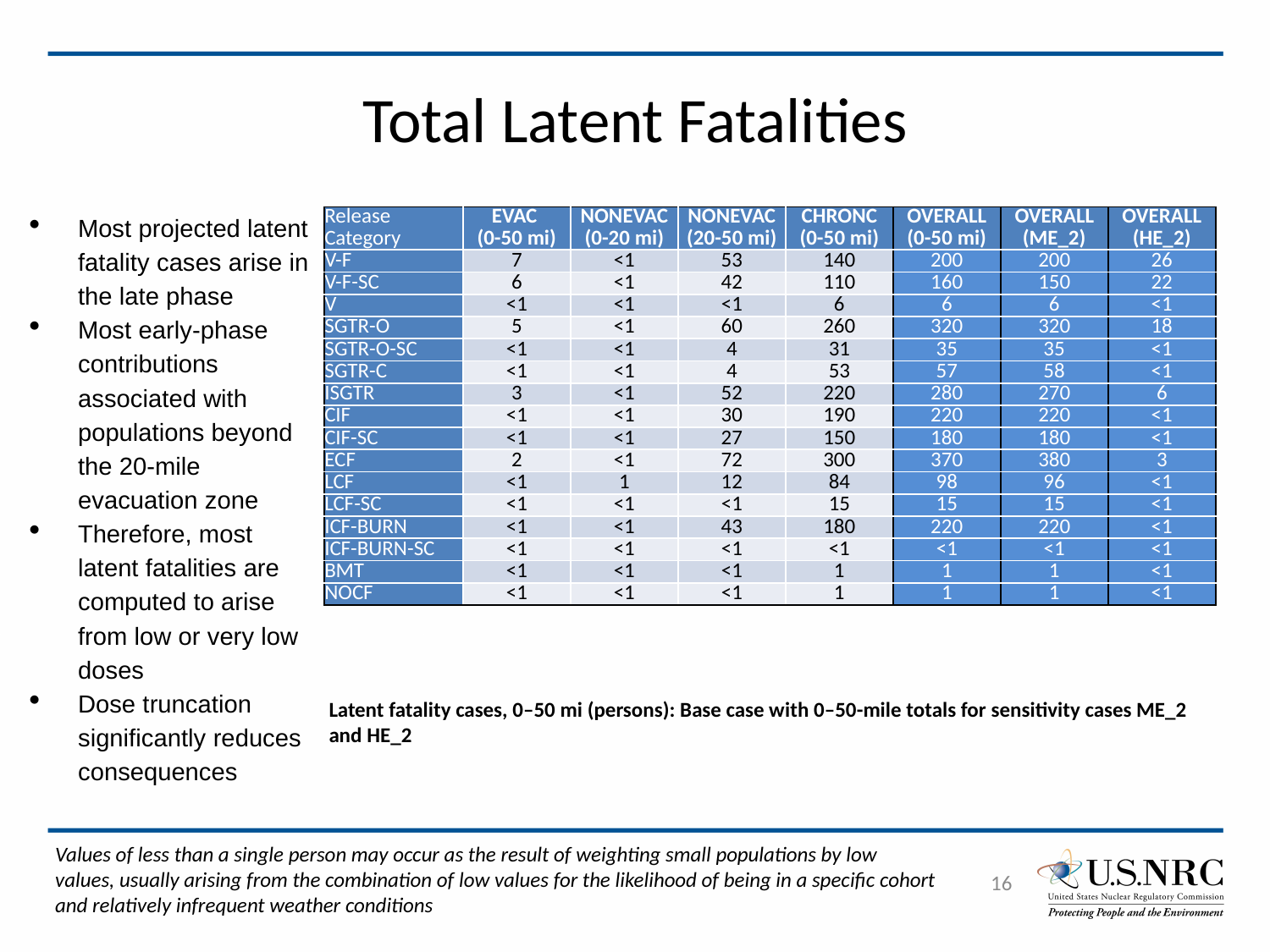

# Total Latent Fatalities
Most projected latent fatality cases arise in the late phase
Most early-phase contributions associated with populations beyond the 20-mile evacuation zone
Therefore, most latent fatalities are computed to arise from low or very low doses
Dose truncation significantly reduces consequences

| Release Category | EVAC (0-50 mi) | NONEVAC (0-20 mi) | NONEVAC (20-50 mi) | CHRONC (0-50 mi) | OVERALL (0-50 mi) | OVERALL (ME\_2) | OVERALL (HE\_2) |
| --- | --- | --- | --- | --- | --- | --- | --- |
| V-F | 7 | <1 | 53 | 140 | 200 | 200 | 26 |
| V-F-SC | 6 | <1 | 42 | 110 | 160 | 150 | 22 |
| V | <1 | <1 | <1 | 6 | 6 | 6 | <1 |
| SGTR-O | 5 | <1 | 60 | 260 | 320 | 320 | 18 |
| SGTR-O-SC | <1 | <1 | 4 | 31 | 35 | 35 | <1 |
| SGTR-C | <1 | <1 | 4 | 53 | 57 | 58 | <1 |
| ISGTR | 3 | <1 | 52 | 220 | 280 | 270 | 6 |
| CIF | <1 | <1 | 30 | 190 | 220 | 220 | <1 |
| CIF-SC | <1 | <1 | 27 | 150 | 180 | 180 | <1 |
| ECF | 2 | <1 | 72 | 300 | 370 | 380 | 3 |
| LCF | <1 | 1 | 12 | 84 | 98 | 96 | <1 |
| LCF-SC | <1 | <1 | <1 | 15 | 15 | 15 | <1 |
| ICF-BURN | <1 | <1 | 43 | 180 | 220 | 220 | <1 |
| ICF-BURN-SC | <1 | <1 | <1 | <1 | <1 | <1 | <1 |
| BMT | <1 | <1 | <1 | 1 | 1 | 1 | <1 |
| NOCF | <1 | <1 | <1 | 1 | 1 | 1 | <1 |
Latent fatality cases, 0–50 mi (persons): Base case with 0–50-mile totals for sensitivity cases ME_2 and HE_2
Values of less than a single person may occur as the result of weighting small populations by low values, usually arising from the combination of low values for the likelihood of being in a specific cohort and relatively infrequent weather conditions
16